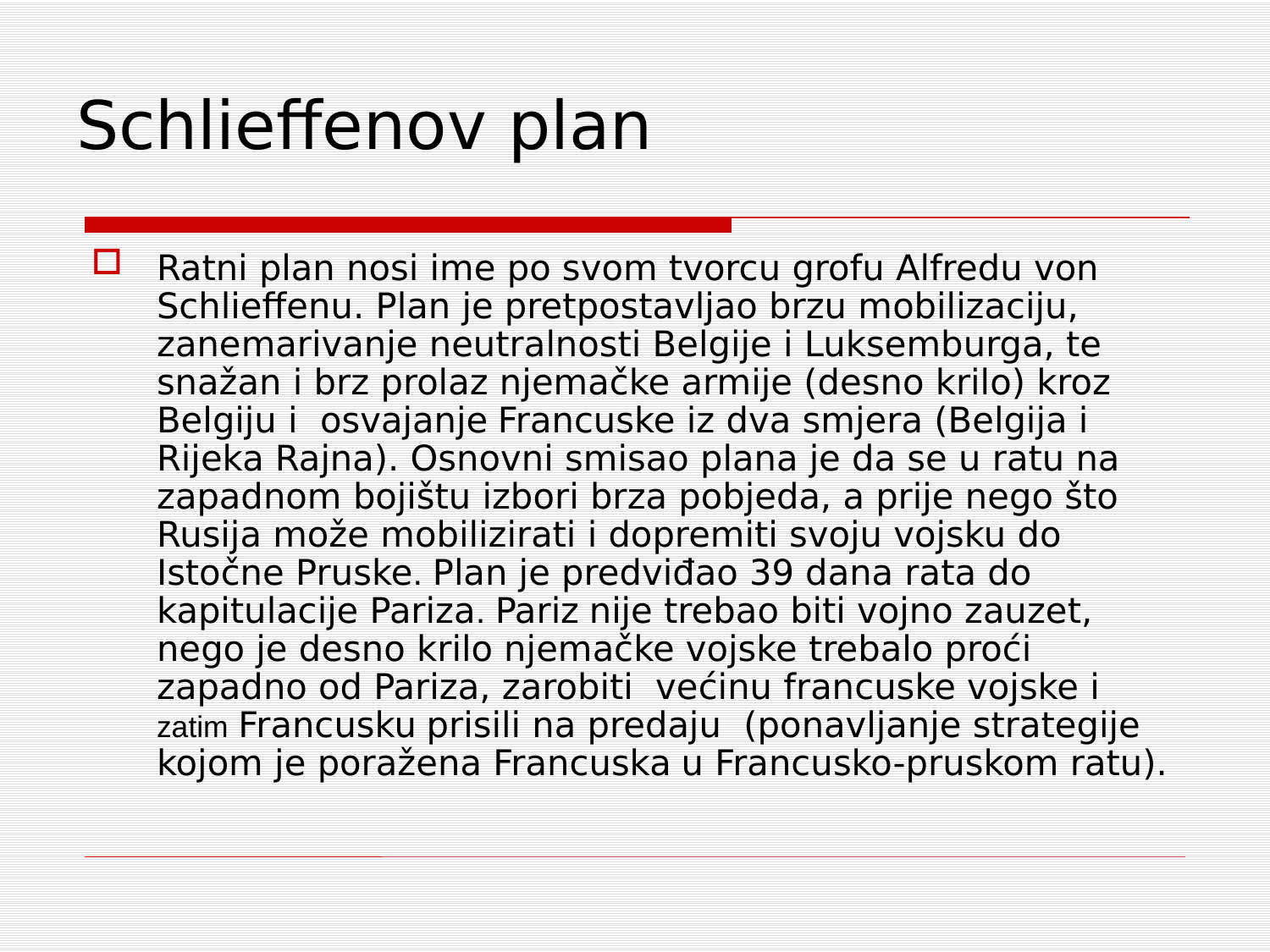

# Schlieffenov plan
Ratni plan nosi ime po svom tvorcu grofu Alfredu von Schlieffenu. Plan je pretpostavljao brzu mobilizaciju, zanemarivanje neutralnosti Belgije i Luksemburga, te snažan i brz prolaz njemačke armije (desno krilo) kroz Belgiju i  osvajanje Francuske iz dva smjera (Belgija i Rijeka Rajna). Osnovni smisao plana je da se u ratu na zapadnom bojištu izbori brza pobjeda, a prije nego što Rusija može mobilizirati i dopremiti svoju vojsku do Istočne Pruske. Plan je predviđao 39 dana rata do kapitulacije Pariza. Pariz nije trebao biti vojno zauzet, nego je desno krilo njemačke vojske trebalo proći zapadno od Pariza, zarobiti  većinu francuske vojske i  zatim Francusku prisili na predaju  (ponavljanje strategije kojom je poražena Francuska u Francusko-pruskom ratu).